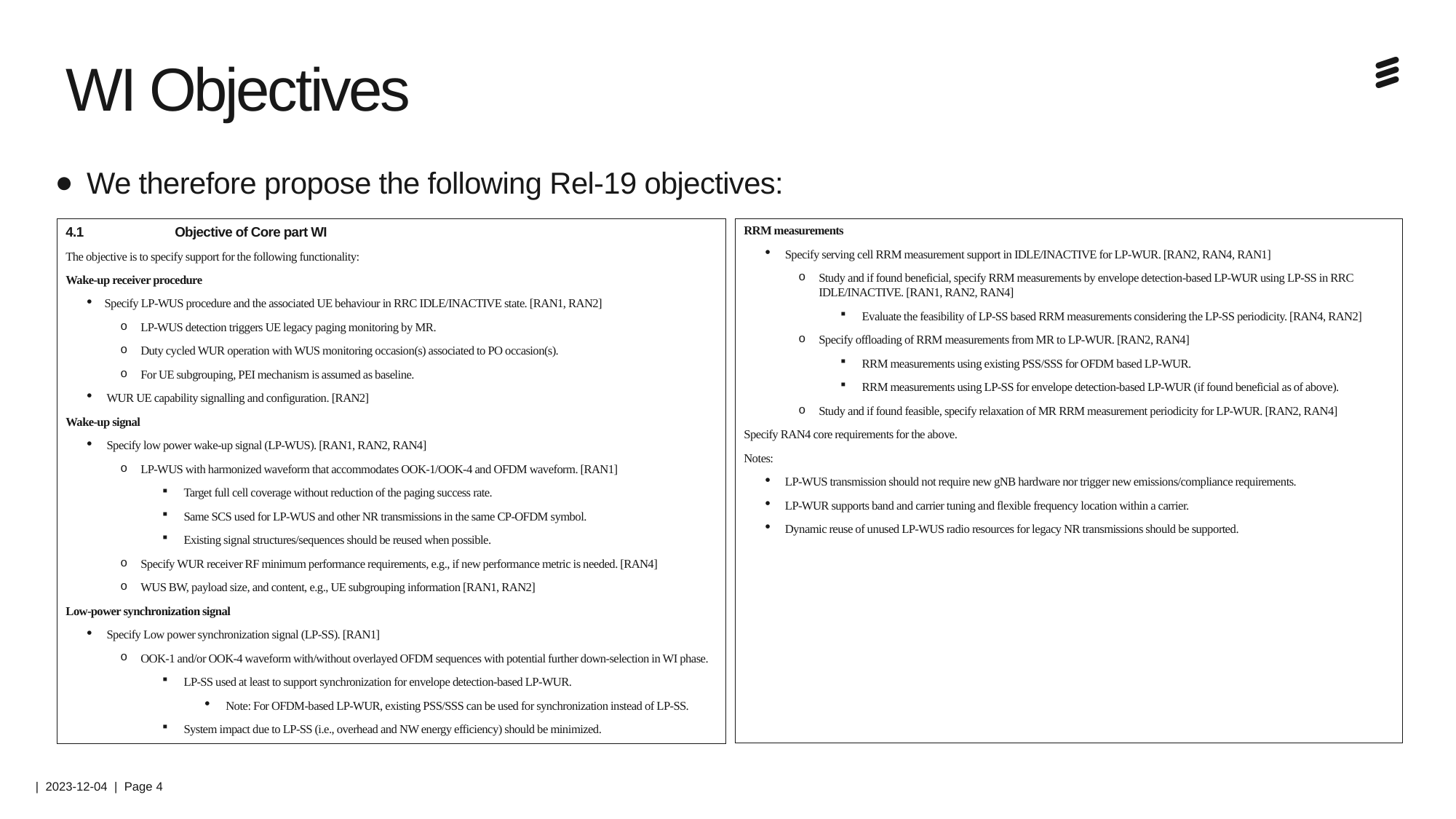

# WI Objectives
We therefore propose the following Rel-19 objectives:
4.1	Objective of Core part WI
The objective is to specify support for the following functionality:
Wake-up receiver procedure
Specify LP-WUS procedure and the associated UE behaviour in RRC IDLE/INACTIVE state. [RAN1, RAN2]
LP-WUS detection triggers UE legacy paging monitoring by MR.
Duty cycled WUR operation with WUS monitoring occasion(s) associated to PO occasion(s).
For UE subgrouping, PEI mechanism is assumed as baseline.
WUR UE capability signalling and configuration. [RAN2]
Wake-up signal
Specify low power wake-up signal (LP-WUS). [RAN1, RAN2, RAN4]
LP-WUS with harmonized waveform that accommodates OOK-1/OOK-4 and OFDM waveform. [RAN1]
Target full cell coverage without reduction of the paging success rate.
Same SCS used for LP-WUS and other NR transmissions in the same CP-OFDM symbol.
Existing signal structures/sequences should be reused when possible.
Specify WUR receiver RF minimum performance requirements, e.g., if new performance metric is needed. [RAN4]
WUS BW, payload size, and content, e.g., UE subgrouping information [RAN1, RAN2]
Low-power synchronization signal
Specify Low power synchronization signal (LP-SS). [RAN1]
OOK-1 and/or OOK-4 waveform with/without overlayed OFDM sequences with potential further down-selection in WI phase.
LP-SS used at least to support synchronization for envelope detection-based LP-WUR.
Note: For OFDM-based LP-WUR, existing PSS/SSS can be used for synchronization instead of LP-SS.
System impact due to LP-SS (i.e., overhead and NW energy efficiency) should be minimized.

RRM measurements
Specify serving cell RRM measurement support in IDLE/INACTIVE for LP-WUR. [RAN2, RAN4, RAN1]
Study and if found beneficial, specify RRM measurements by envelope detection-based LP-WUR using LP-SS in RRC IDLE/INACTIVE. [RAN1, RAN2, RAN4]
Evaluate the feasibility of LP-SS based RRM measurements considering the LP-SS periodicity. [RAN4, RAN2]
Specify offloading of RRM measurements from MR to LP-WUR. [RAN2, RAN4]
RRM measurements using existing PSS/SSS for OFDM based LP-WUR.
RRM measurements using LP-SS for envelope detection-based LP-WUR (if found beneficial as of above).
Study and if found feasible, specify relaxation of MR RRM measurement periodicity for LP-WUR. [RAN2, RAN4]
Specify RAN4 core requirements for the above.
Notes:
LP-WUS transmission should not require new gNB hardware nor trigger new emissions/compliance requirements.
LP-WUR supports band and carrier tuning and flexible frequency location within a carrier.
Dynamic reuse of unused LP-WUS radio resources for legacy NR transmissions should be supported.